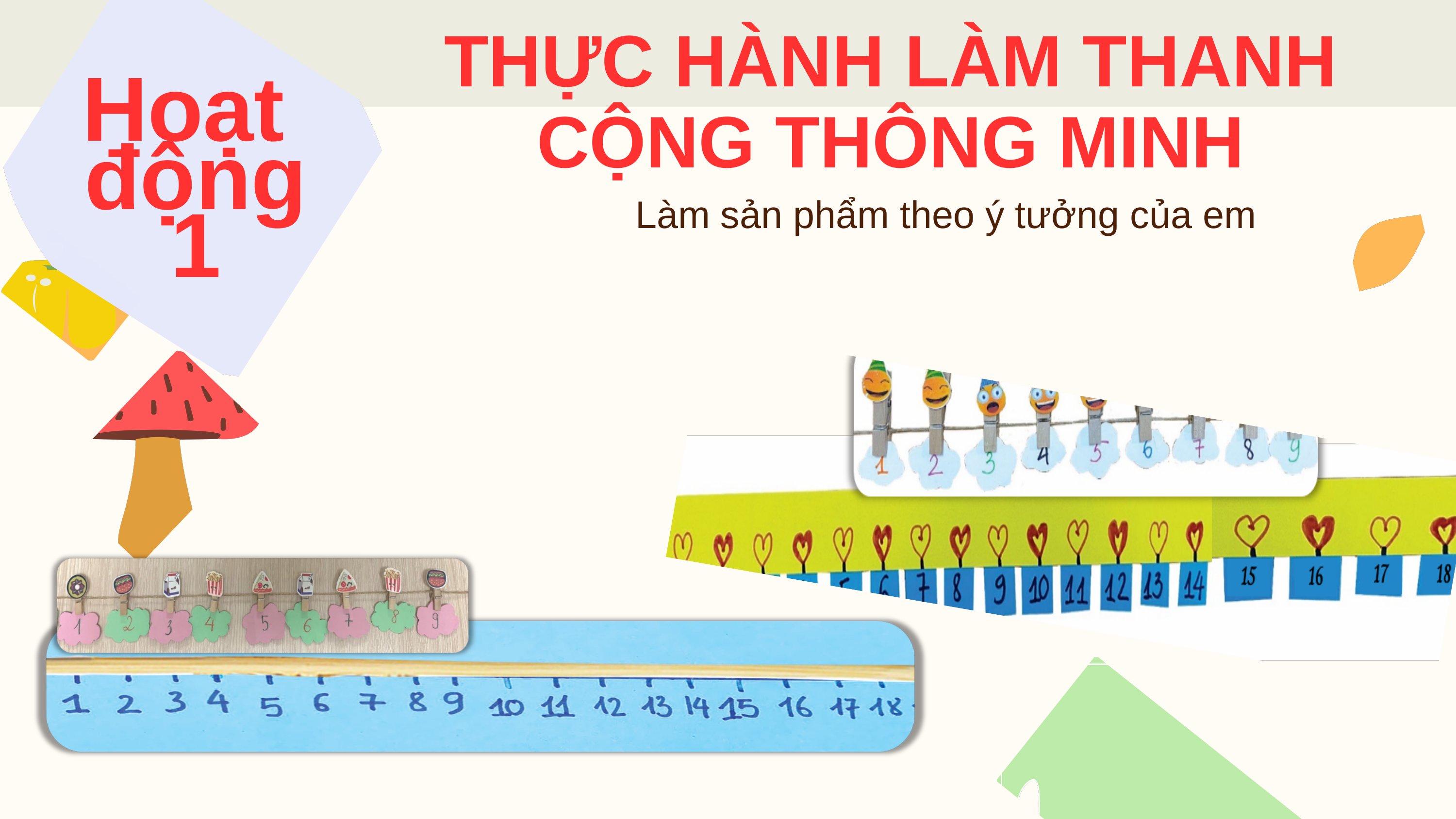

THỰC HÀNH LÀM THANH CỘNG THÔNG MINH
Hoạt  động 1
Làm sản phẩm theo ý tưởng của em